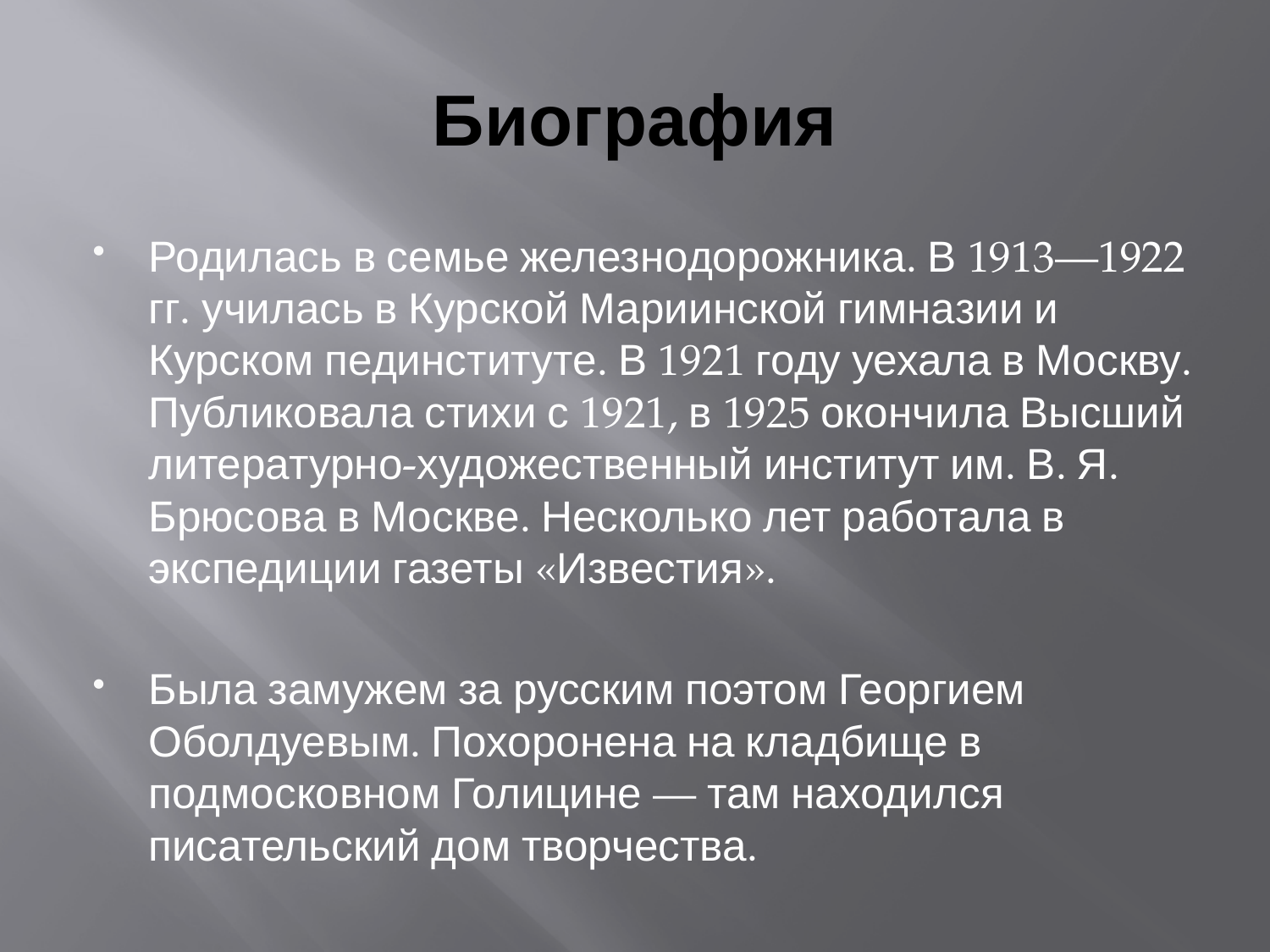

# Биография
Родилась в семье железнодорожника. В 1913—1922 гг. училась в Курской Мариинской гимназии и Курском пединституте. В 1921 году уехала в Москву. Публиковала стихи с 1921, в 1925 окончила Высший литературно-художественный институт им. В. Я. Брюсова в Москве. Несколько лет работала в экспедиции газеты «Известия».

Была замужем за русским поэтом Георгием Оболдуевым. Похоронена на кладбище в подмосковном Голицине — там находился писательский дом творчества.